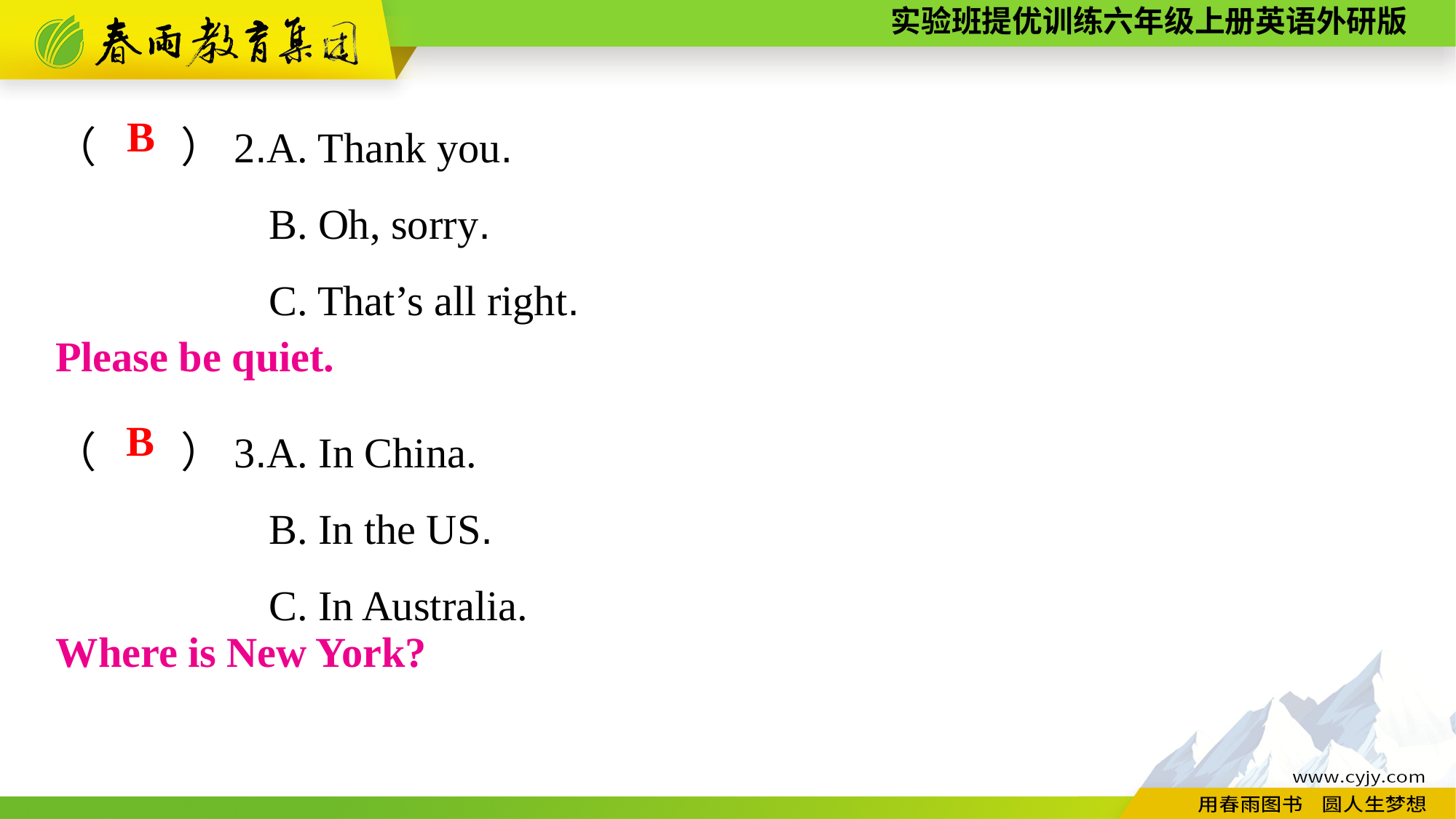

（　　）2.A. Thank you.
B. Oh, sorry.
C. That’s all right.

（　　）3.A. In China.
B. In the US.
C. In Australia.
B
Please be quiet.
B
Where is New York?